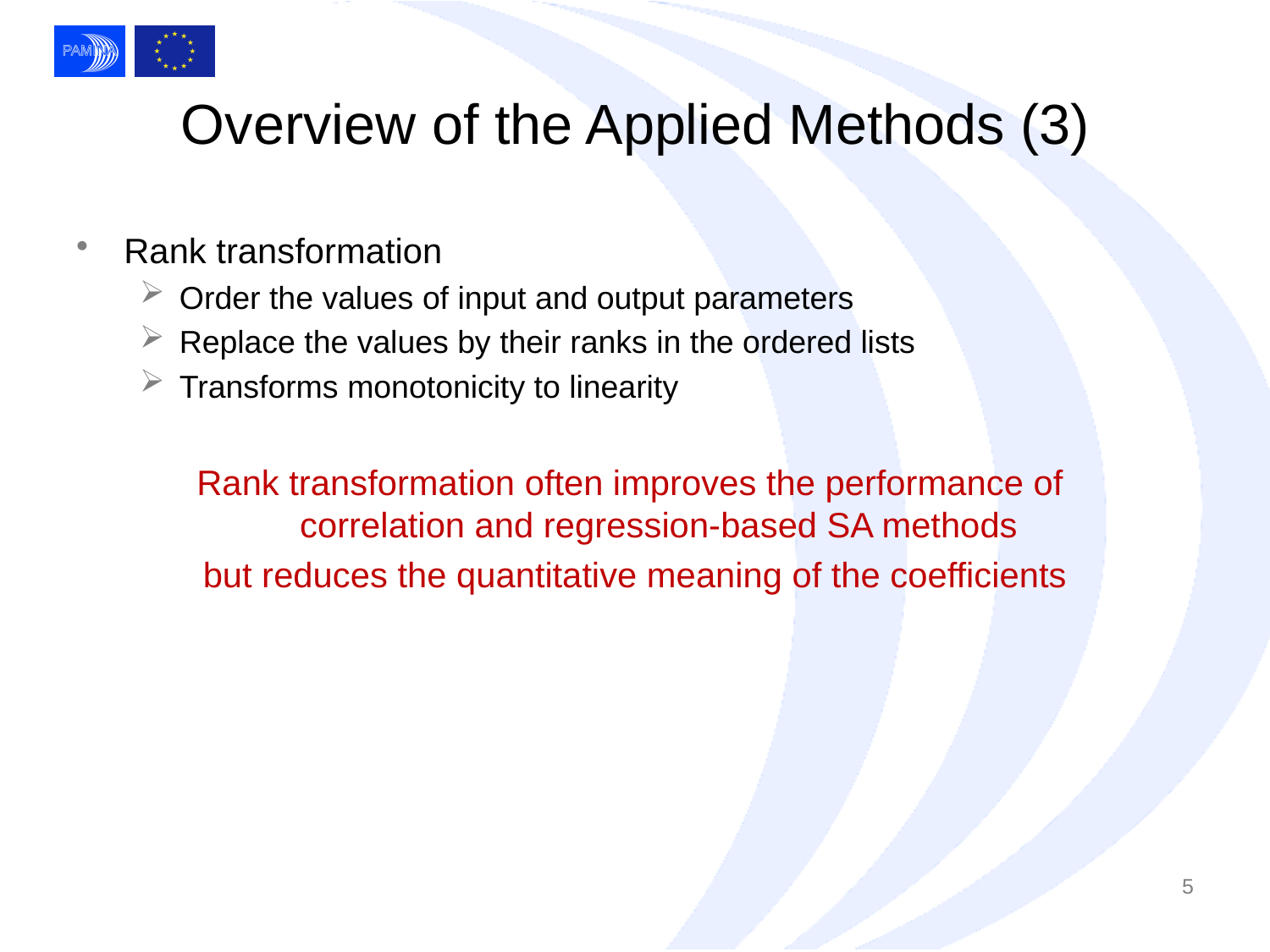

# Overview of the Applied Methods (3)
Rank transformation
Order the values of input and output parameters
Replace the values by their ranks in the ordered lists
Transforms monotonicity to linearity

Rank transformation often improves the performance of
correlation and regression-based SA methods
but reduces the quantitative meaning of the coefficients

5